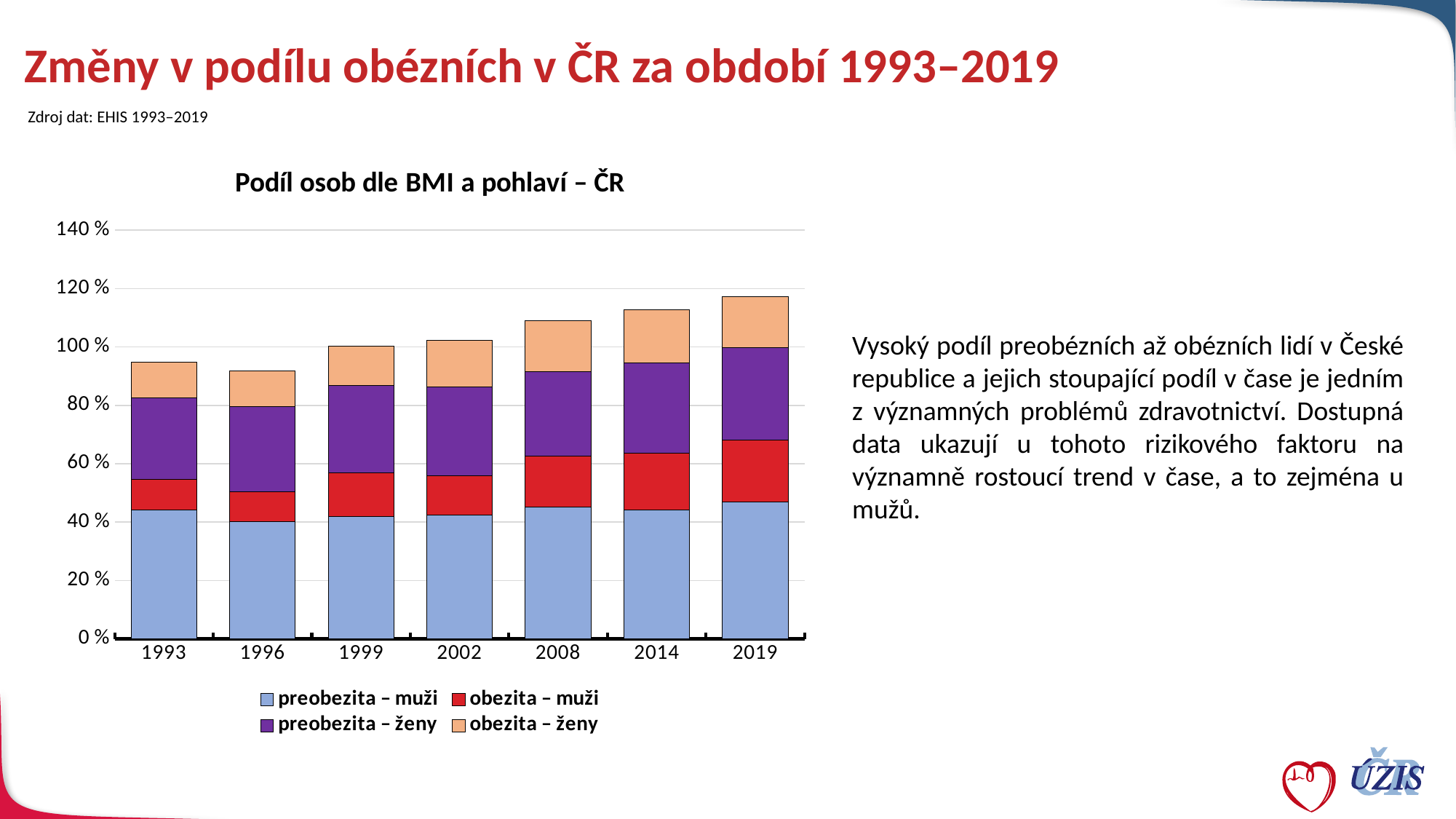

# Změny v podílu obézních v ČR za období 1993–2019
Zdroj dat: EHIS 1993–2019

### Chart: Podíl osob dle BMI a pohlaví – ČR

| Category | preobezita – muži | obezita – muži | preobezita – ženy | obezita – ženy |
|---|---|---|---|---|
| 1993 | 0.441 | 0.104 | 0.28 | 0.123 |
| 1996 | 0.401 | 0.104 | 0.291 | 0.121 |
| 1999 | 0.418 | 0.15 | 0.3 | 0.136 |
| 2002 | 0.425 | 0.134 | 0.304 | 0.161 |
| 2008 | 0.452 | 0.174 | 0.289 | 0.175 |
| 2014 | 0.4402 | 0.197 | 0.3089 | 0.182 |
| 2019 | 0.4685256174613946 | 0.21215592477879078 | 0.3173700171185422 | 0.17538784731765789 |
Vysoký podíl preobézních až obézních lidí v České republice a jejich stoupající podíl v čase je jedním z významných problémů zdravotnictví. Dostupná data ukazují u tohoto rizikového faktoru na významně rostoucí trend v čase, a to zejména u mužů.